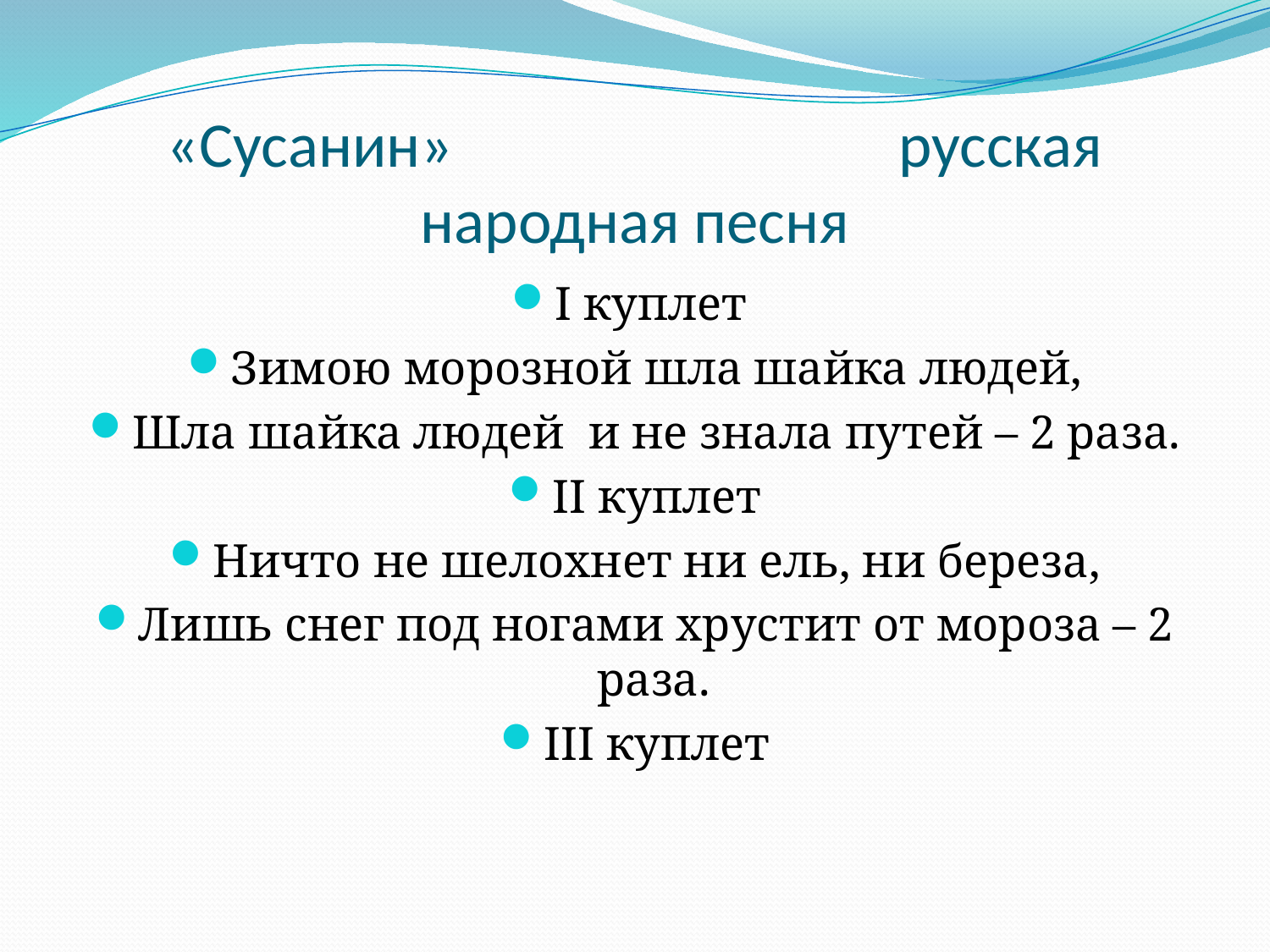

# «Сусанин»                               русская народная песня
I куплет
Зимою морозной шла шайка людей,
Шла шайка людей  и не знала путей – 2 раза.
II куплет
Ничто не шелохнет ни ель, ни береза,
Лишь снег под ногами хрустит от мороза – 2 раза.
III куплет